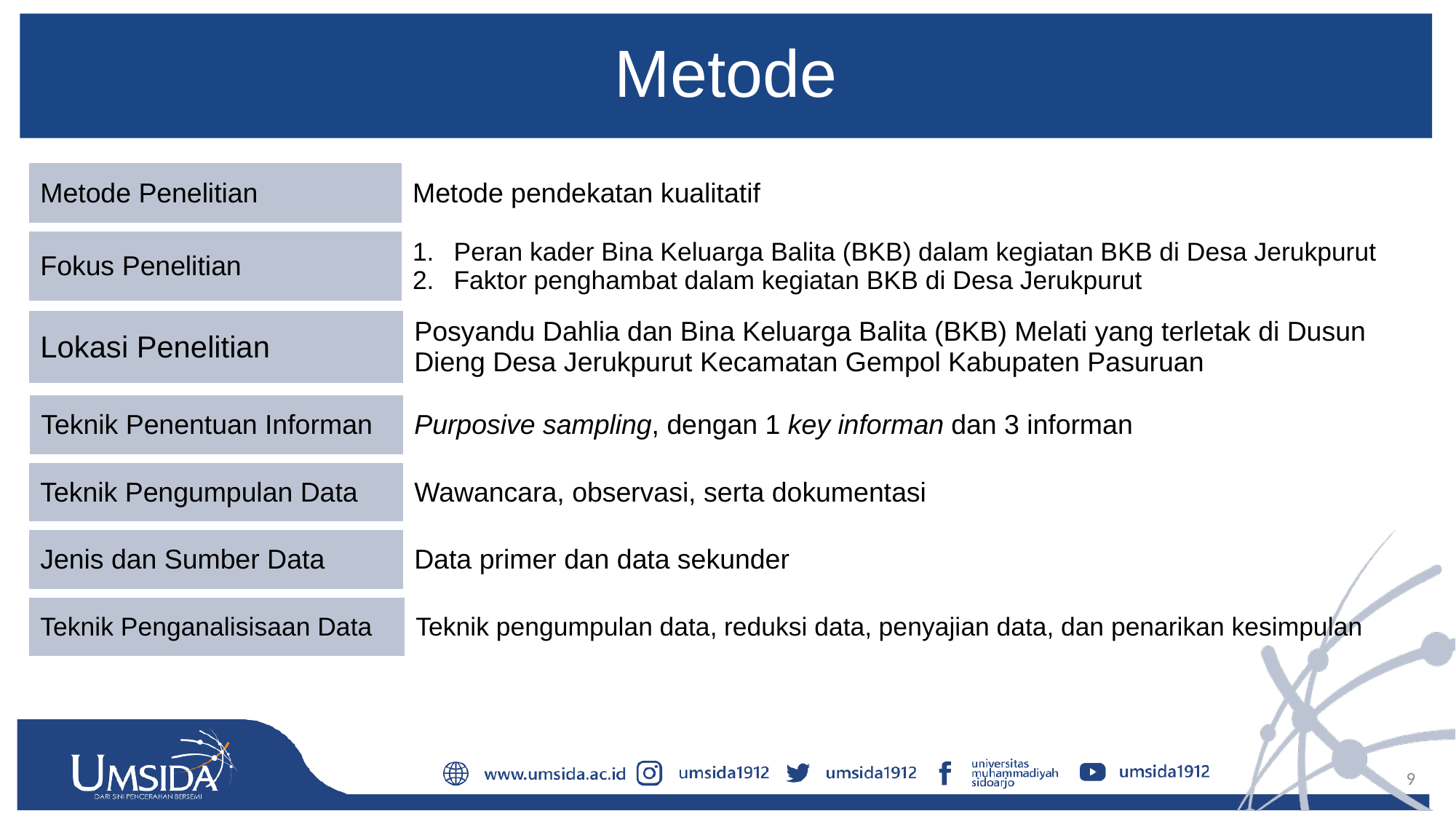

# Metode
| Metode Penelitian | Metode pendekatan kualitatif |
| --- | --- |
| Fokus Penelitian | Peran kader Bina Keluarga Balita (BKB) dalam kegiatan BKB di Desa Jerukpurut Faktor penghambat dalam kegiatan BKB di Desa Jerukpurut |
| --- | --- |
| Lokasi Penelitian | Posyandu Dahlia dan Bina Keluarga Balita (BKB) Melati yang terletak di Dusun Dieng Desa Jerukpurut Kecamatan Gempol Kabupaten Pasuruan |
| --- | --- |
| Teknik Penentuan Informan | Purposive sampling, dengan 1 key informan dan 3 informan |
| --- | --- |
| Teknik Pengumpulan Data | Wawancara, observasi, serta dokumentasi |
| --- | --- |
| Jenis dan Sumber Data | Data primer dan data sekunder |
| --- | --- |
| Teknik Penganalisisaan Data | Teknik pengumpulan data, reduksi data, penyajian data, dan penarikan kesimpulan |
| --- | --- |